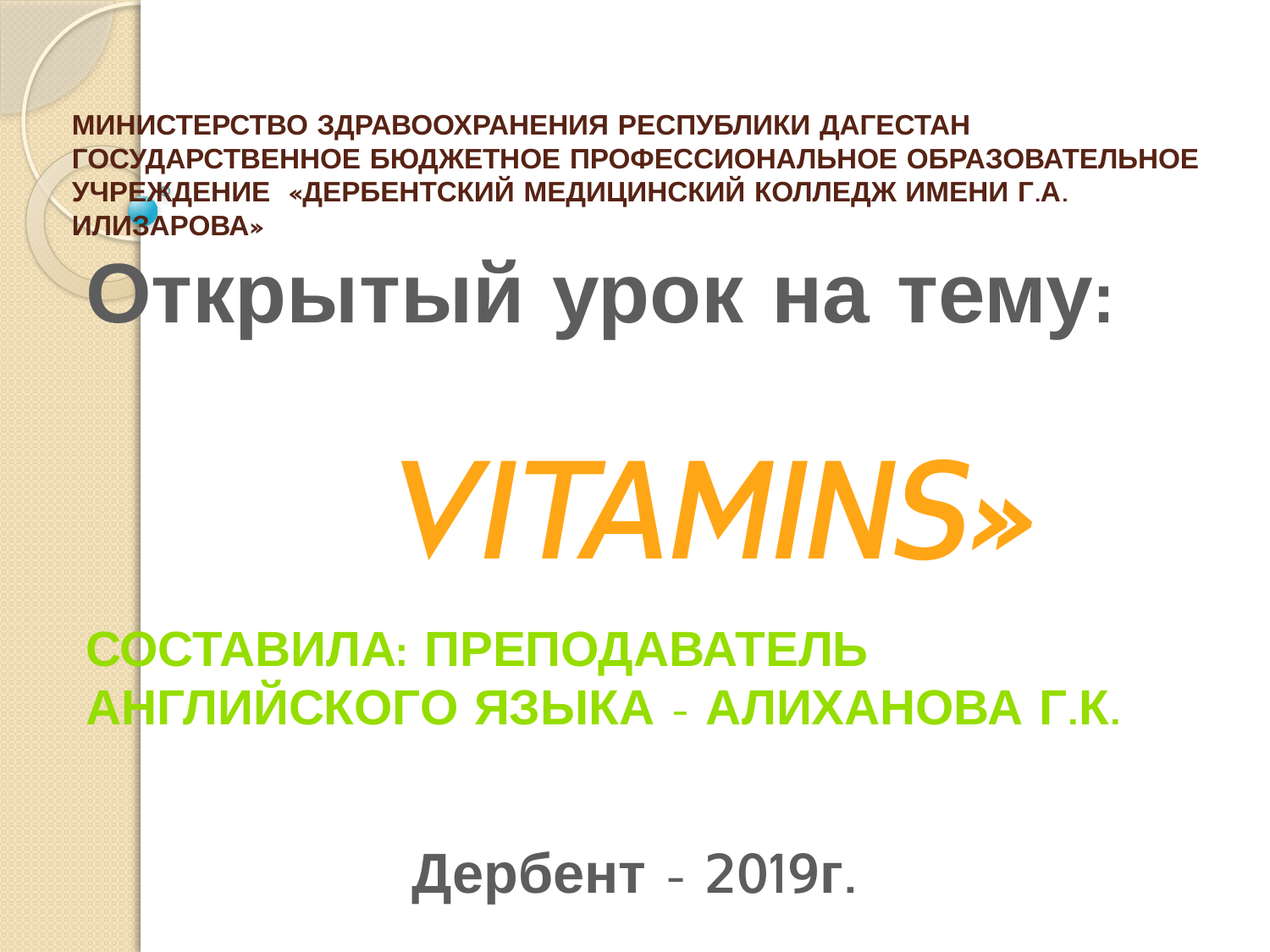

# МИНИСТЕРСТВО ЗДРАВООХРАНЕНИЯ РЕСПУБЛИКИ ДАГЕСТАН  ГОСУДАРСТВЕННОЕ БЮДЖЕТНОЕ ПРОФЕССИОНАЛЬНОЕ ОБРАЗОВАТЕЛЬНОЕ УЧРЕЖДЕНИЕ  «ДЕРБЕНТСКИЙ МЕДИЦИНСКИЙ КОЛЛЕДЖ ИМЕНИ Г.А. ИЛИЗАРОВА»
Открытый урок на тему:

Составила: преподаватель английского языка - Алиханова Г.К.

     VITAMINS»
Дербент - 2019г.